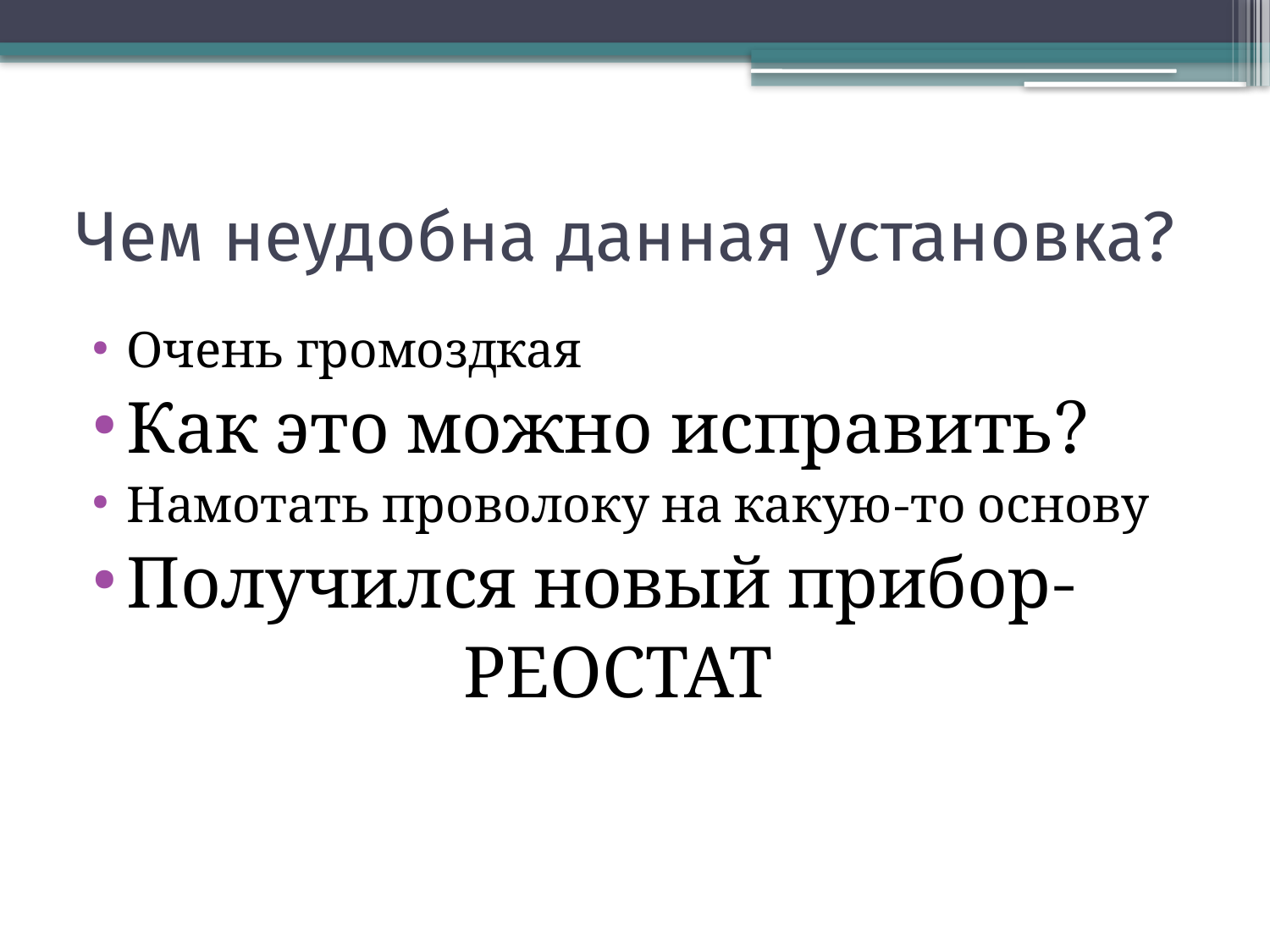

# Чем неудобна данная установка?
Очень громоздкая
Как это можно исправить?
Намотать проволоку на какую-то основу
Получился новый прибор-
                      РЕОСТАТ